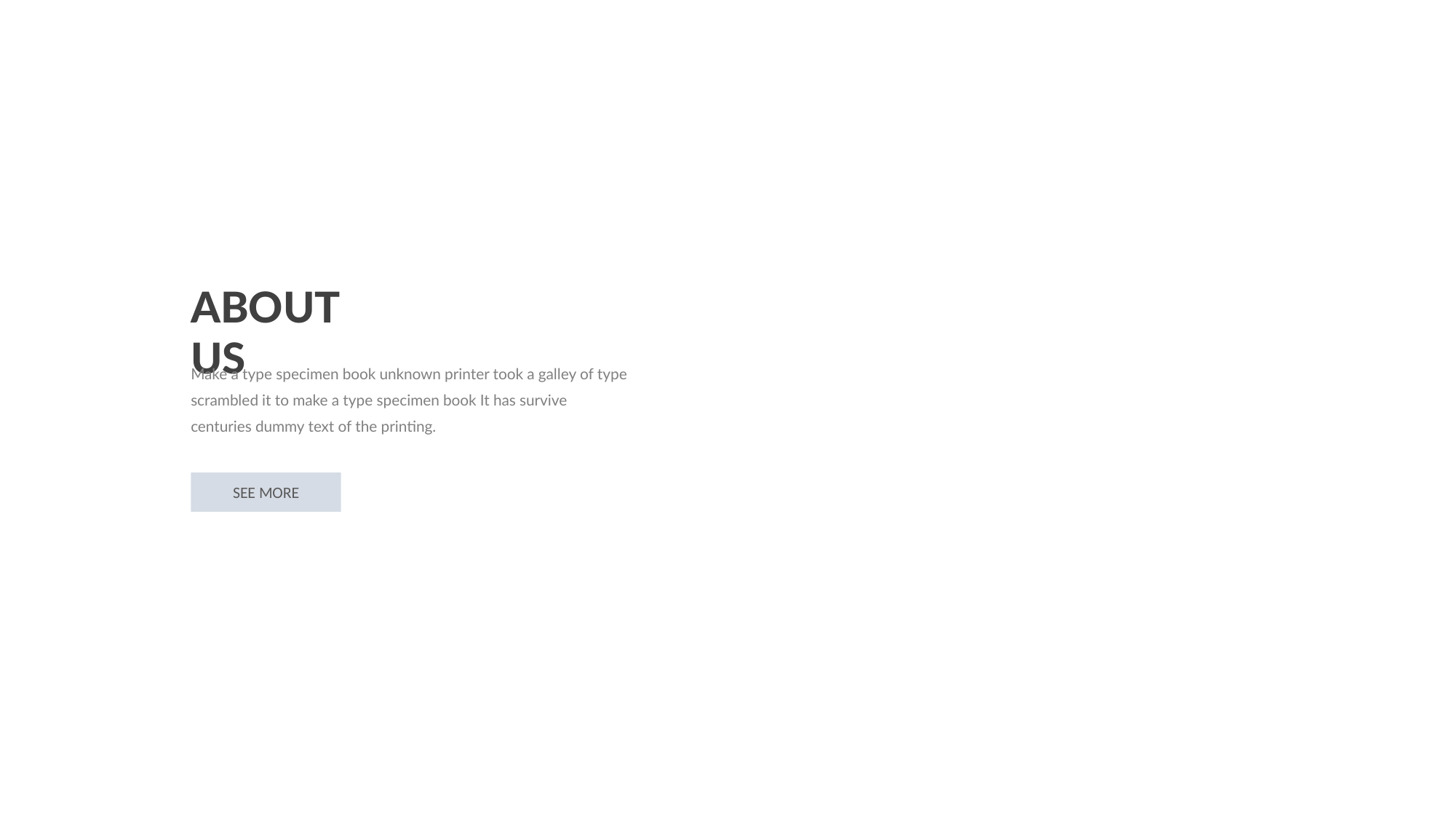

ABOUT US

Make a type specimen book unknown printer took a galley of type scrambled it to make a type specimen book It has survive
centuries dummy text of the printing.

SEE MORE